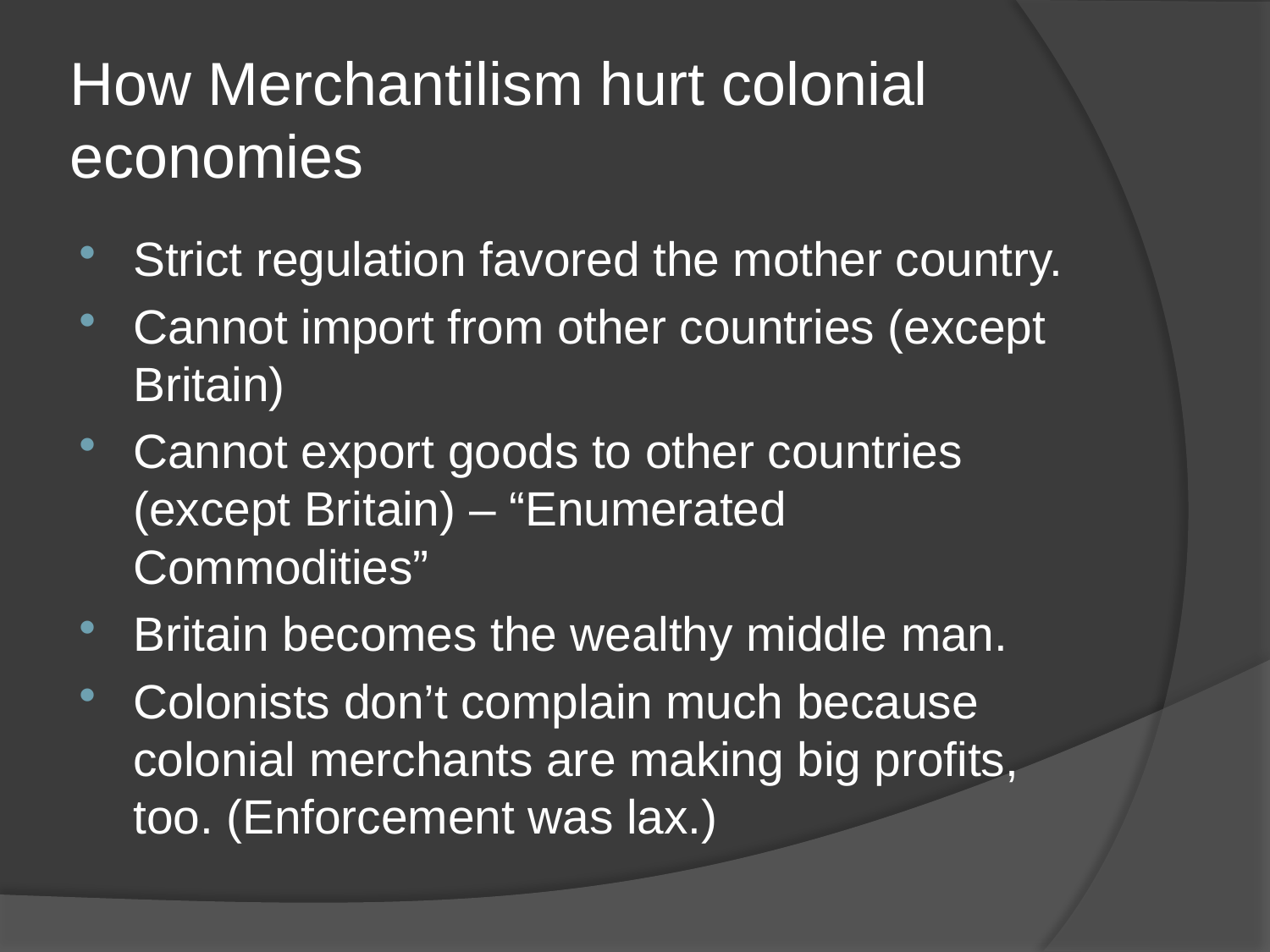

# How Merchantilism hurt colonial economies
Strict regulation favored the mother country.
Cannot import from other countries (except Britain)
Cannot export goods to other countries (except Britain) – “Enumerated Commodities”
Britain becomes the wealthy middle man.
Colonists don’t complain much because colonial merchants are making big profits, too. (Enforcement was lax.)